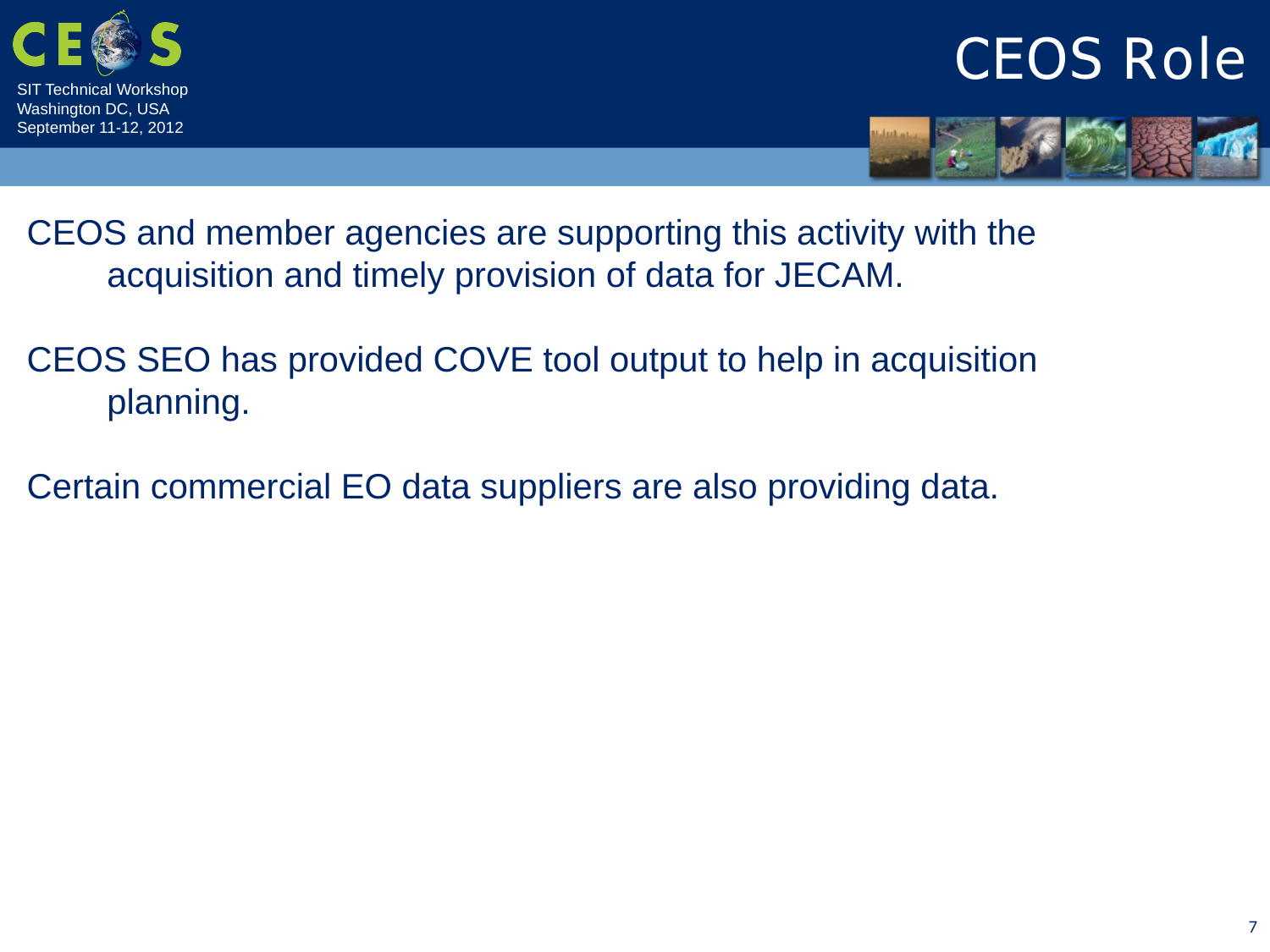

CEOS Role
CEOS and member agencies are supporting this activity with the acquisition and timely provision of data for JECAM.

CEOS SEO has provided COVE tool output to help in acquisition planning.

Certain commercial EO data suppliers are also providing data.

7